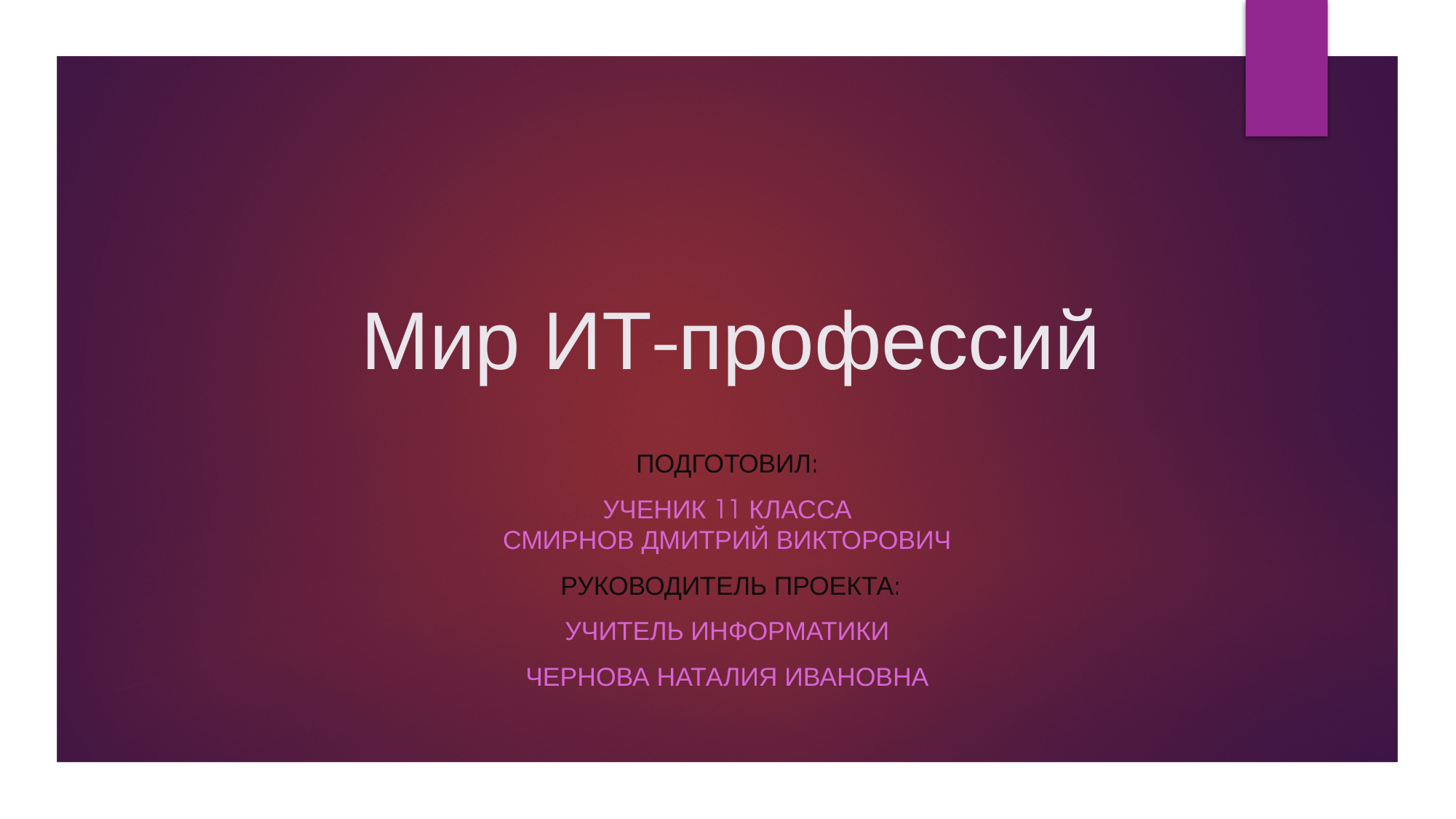

# Мир ИТ-профессий
Подготовил:
Ученик 11 класса
Смирнов Дмитрий Викторович
Руководитель проекта:
Учитель информатики
Чернова Наталия Ивановна